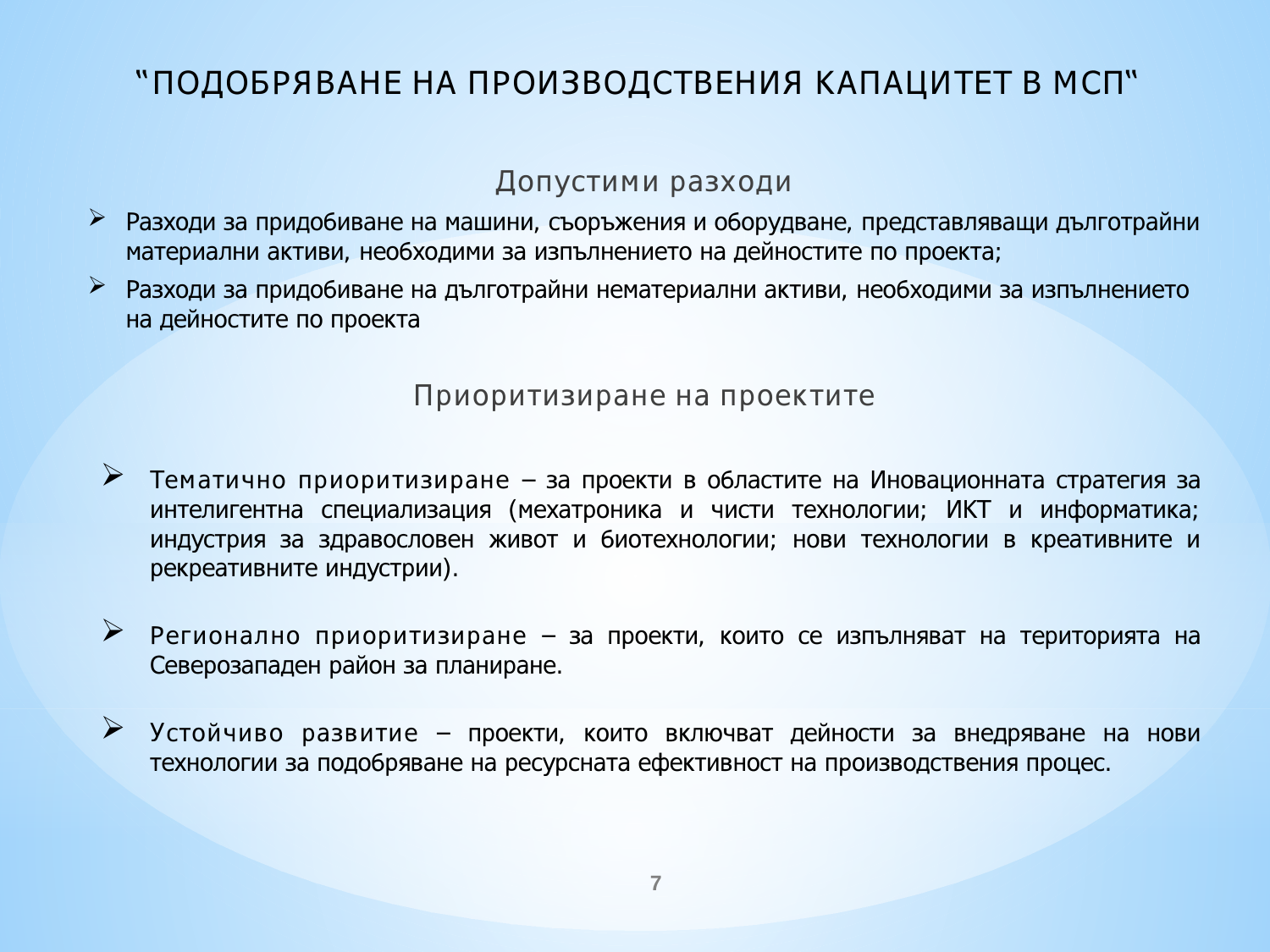

# “ПОДОБРЯВАНЕ НА ПРОИЗВОДСТВЕНИЯ КАПАЦИТЕТ В МСП“
Допустими разходи
Разходи за придобиване на машини, съоръжения и оборудване, представляващи дълготрайни материални активи, необходими за изпълнението на дейностите по проекта;
Разходи за придобиване на дълготрайни нематериални активи, необходими за изпълнението на дейностите по проекта

Приоритизиране на проектите

Тематично приоритизиране – за проекти в областите на Иновационната стратегия за интелигентна специализация (мехатроника и чисти технологии; ИКТ и информатика; индустрия за здравословен живот и биотехнологии; нови технологии в креативните и рекреативните индустрии).

Регионално приоритизиране – за проекти, които се изпълняват на територията на Северозападен район за планиране.

Устойчиво развитие – проекти, които включват дейности за внедряване на нови технологии за подобряване на ресурсната ефективност на производствения процес.

7